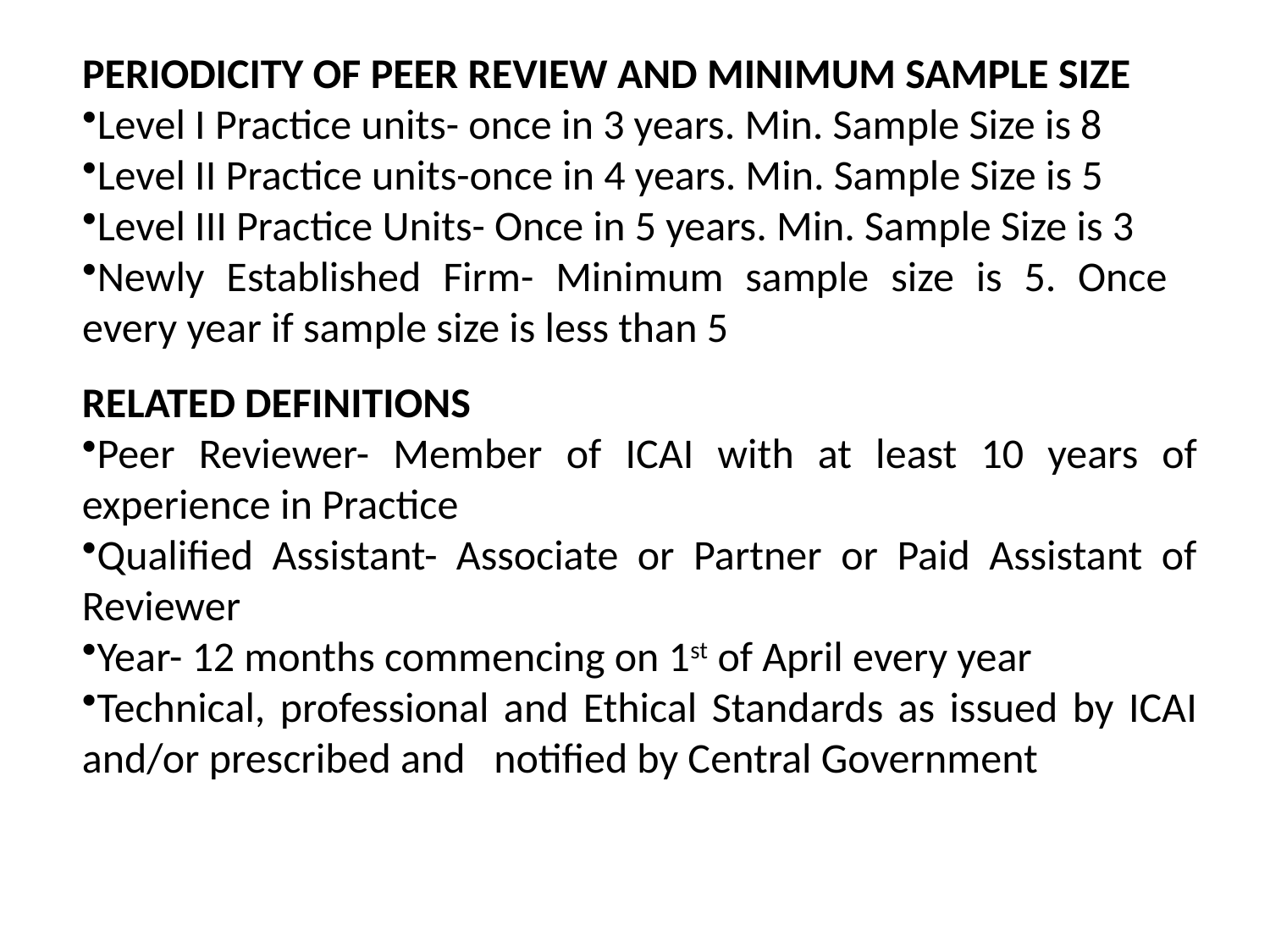

PERIODICITY OF PEER REVIEW AND MINIMUM SAMPLE SIZE
Level I Practice units- once in 3 years. Min. Sample Size is 8
Level II Practice units-once in 4 years. Min. Sample Size is 5
Level III Practice Units- Once in 5 years. Min. Sample Size is 3
Newly Established Firm- Minimum sample size is 5. Once every year if sample size is less than 5
RELATED DEFINITIONS
Peer Reviewer- Member of ICAI with at least 10 years of experience in Practice
Qualified Assistant- Associate or Partner or Paid Assistant of Reviewer
Year- 12 months commencing on 1st of April every year
Technical, professional and Ethical Standards as issued by ICAI and/or prescribed and   notified by Central Government